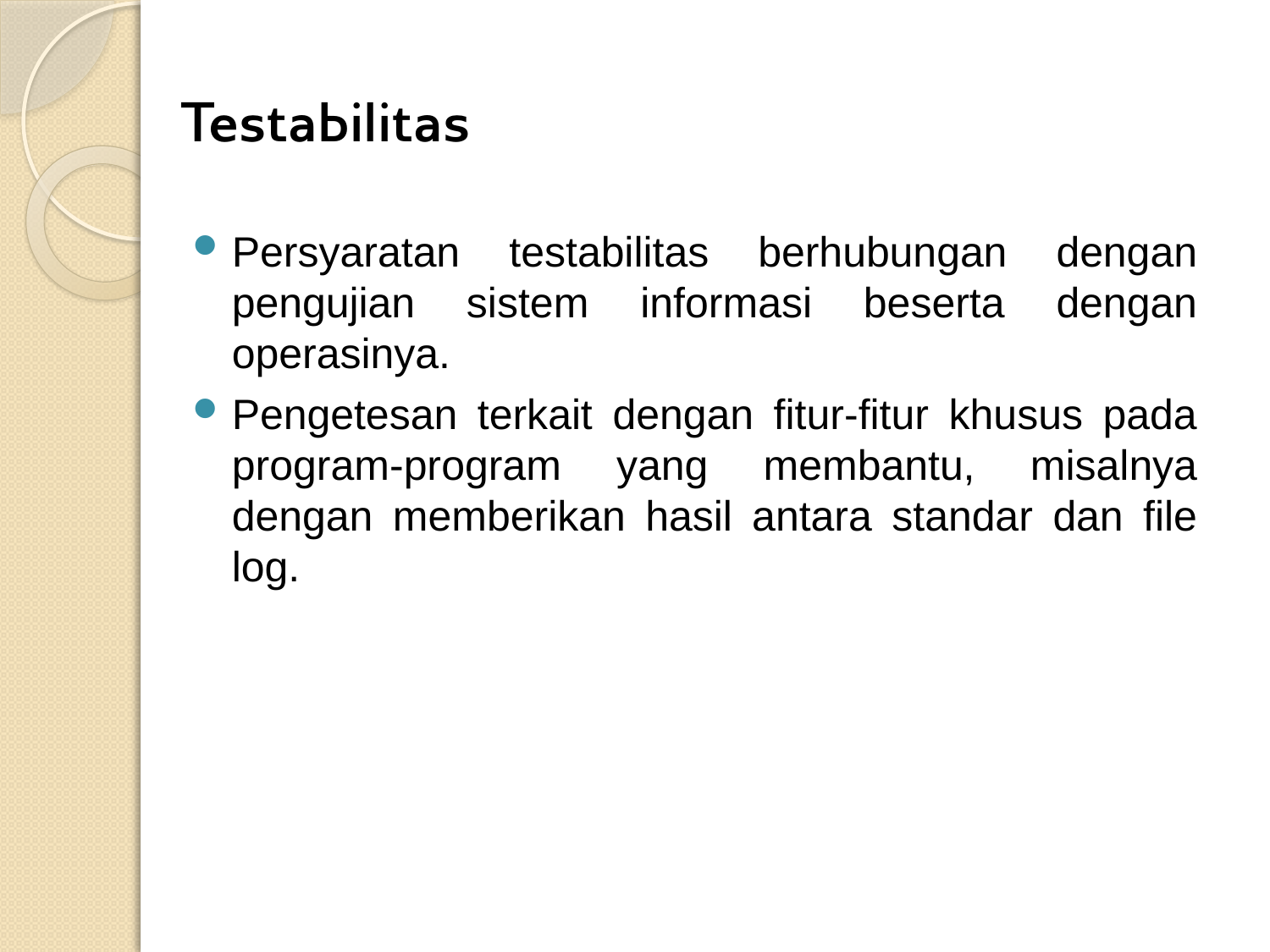

# Testabilitas
Persyaratan testabilitas berhubungan dengan pengujian sistem informasi beserta dengan operasinya.
Pengetesan terkait dengan fitur-fitur khusus pada program-program yang membantu, misalnya dengan memberikan hasil antara standar dan file log.